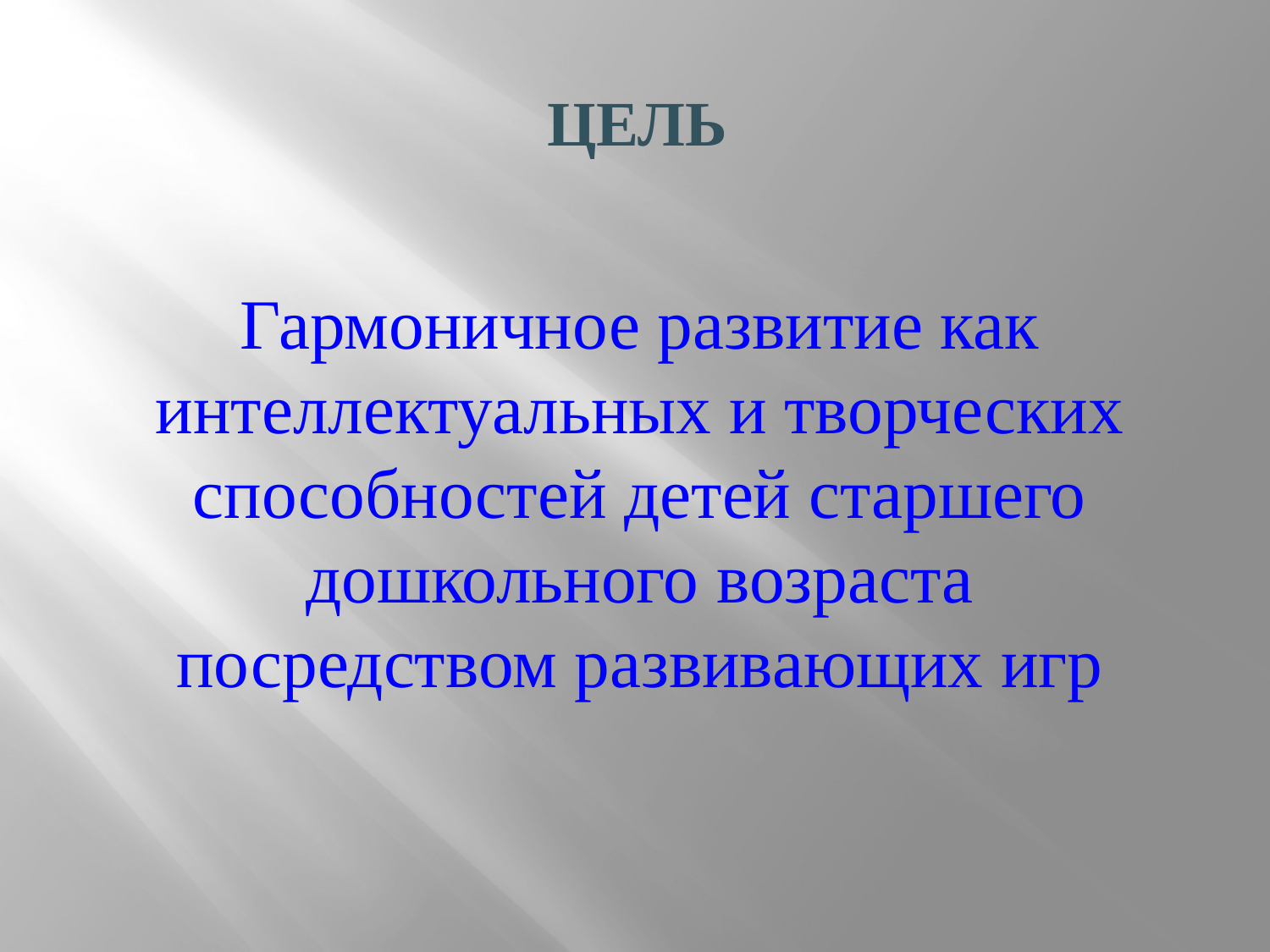

ЦЕЛЬ
# Гармоничное развитие как интеллектуальных и творческих способностей детей старшего дошкольного возраста посредством развивающих игр